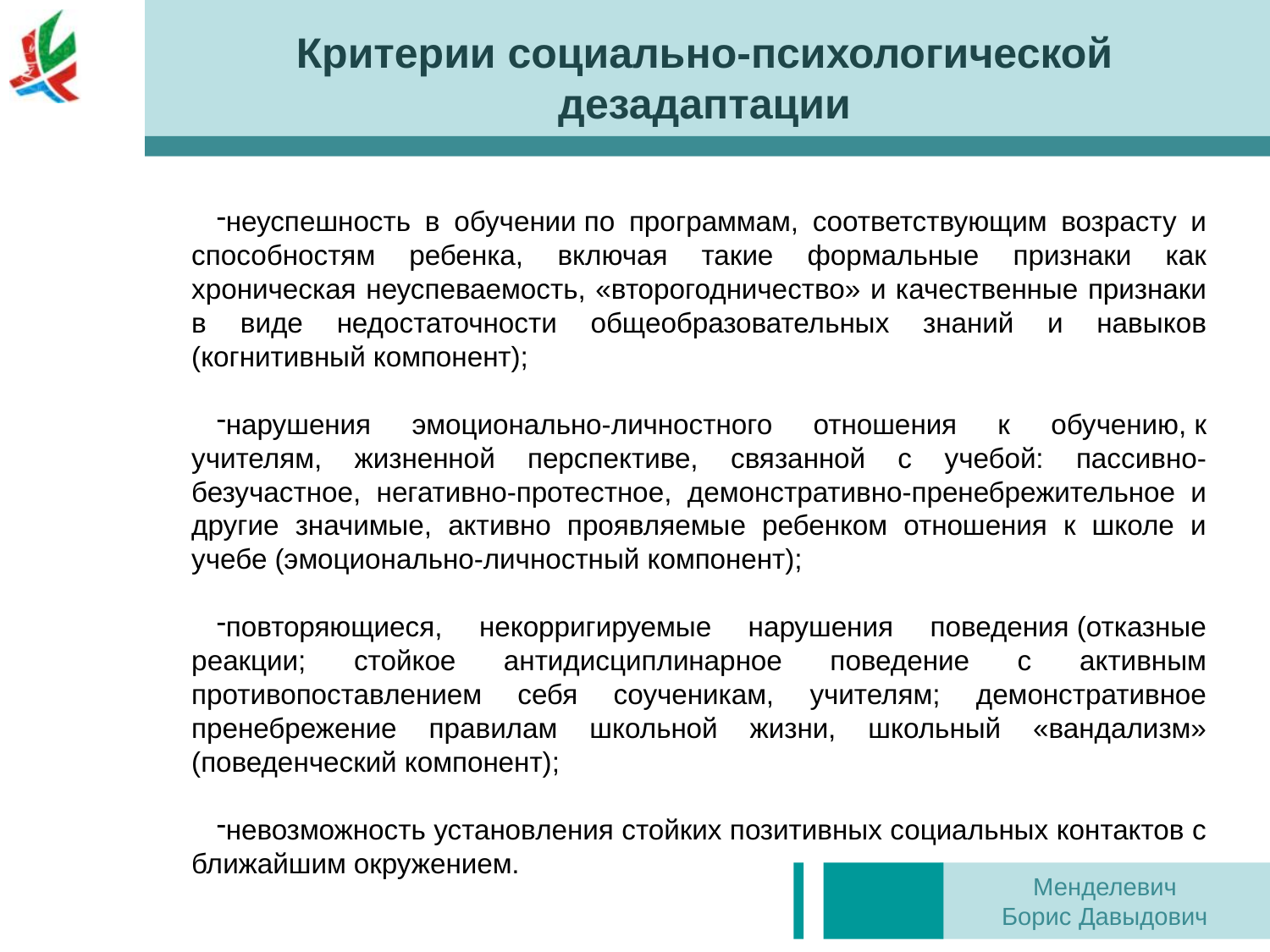

Критерии социально-психологической дезадаптации

неуспешность в обучении по программам, соответствующим возрасту и способностям ребенка, включая такие формальные признаки как хроническая неуспеваемость, «второгодничество» и качественные признаки в виде недостаточности общеобразовательных знаний и навыков (когнитивный компонент);

нарушения эмоционально-личностного отношения к обучению, к учителям, жизненной перспективе, связанной с учебой: пассивно-безучастное, негативно-протестное, демонстративно-пренебрежительное и другие значимые, активно проявляемые ребенком отношения к школе и учебе (эмоционально-личностный компонент);

повторяющиеся, некорригируемые нарушения поведения (отказные реакции; стойкое антидисциплинарное поведение с активным противопоставлением себя соученикам, учителям; демонстративное пренебрежение правилам школьной жизни, школьный «вандализм» (поведенческий компонент);

невозможность установления стойких позитивных социальных контактов с ближайшим окружением.

Менделевич
Борис Давыдович